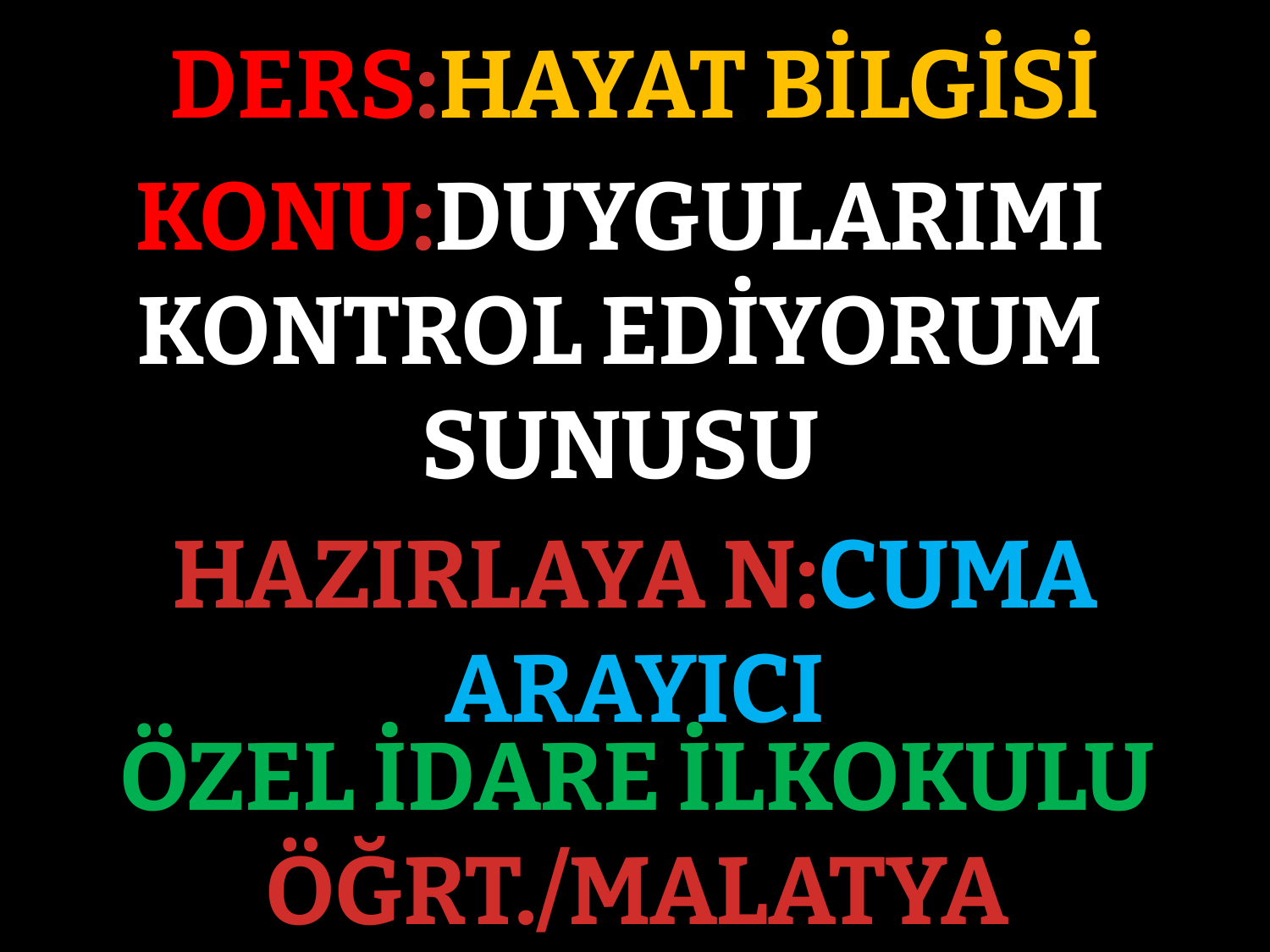

DERS:HAYAT BİLGİSİ
KONU:DUYGULARIMI KONTROL EDİYORUM SUNUSU
HAZIRLAYA N:CUMA ARAYICI
ÖZEL İDARE İLKOKULU ÖĞRT./MALATYA